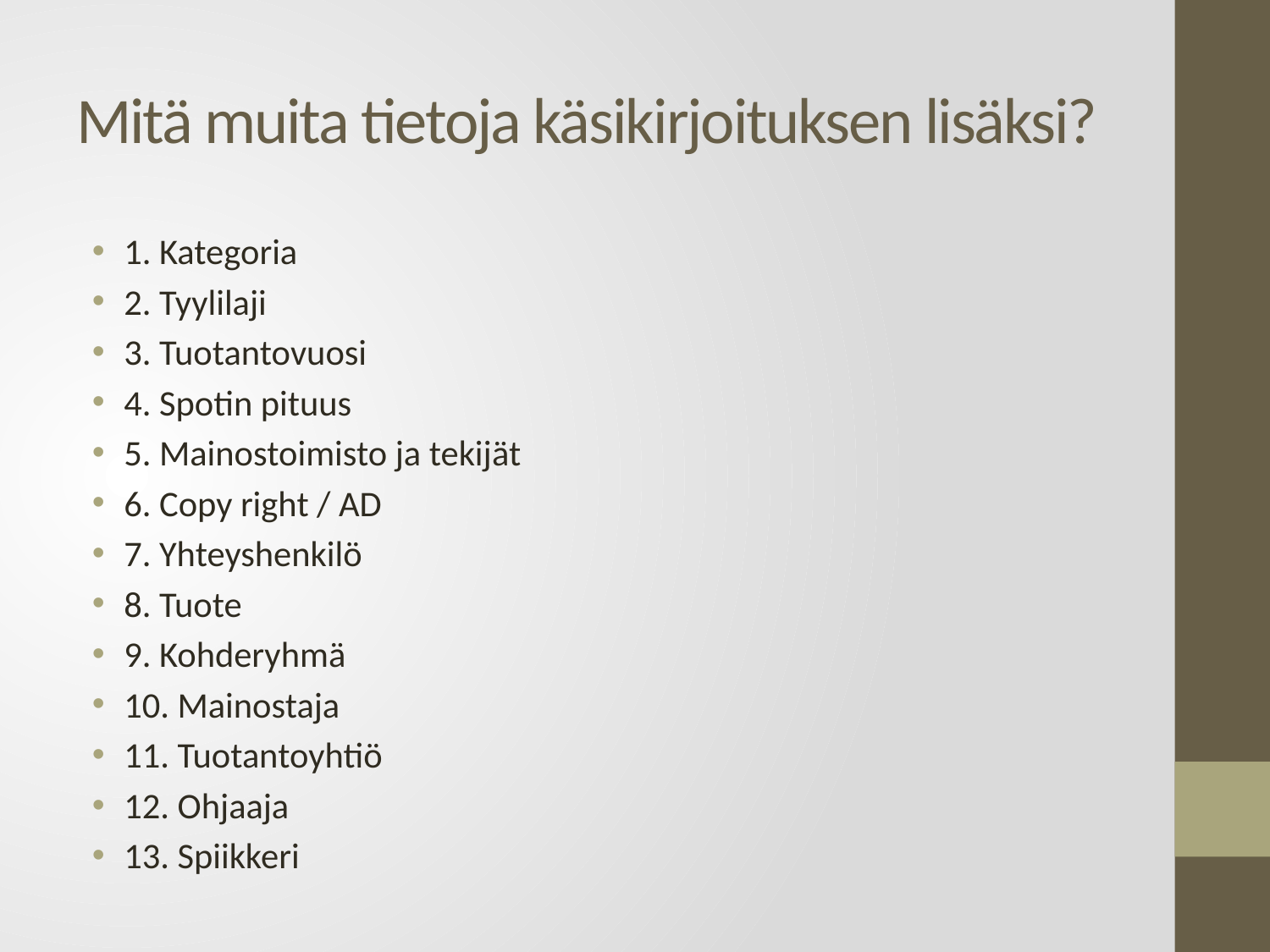

# Mitä muita tietoja käsikirjoituksen lisäksi?
1. Kategoria
2. Tyylilaji
3. Tuotantovuosi
4. Spotin pituus
5. Mainostoimisto ja tekijät
6. Copy right / AD
7. Yhteyshenkilö
8. Tuote
9. Kohderyhmä
10. Mainostaja
11. Tuotantoyhtiö
12. Ohjaaja
13. Spiikkeri